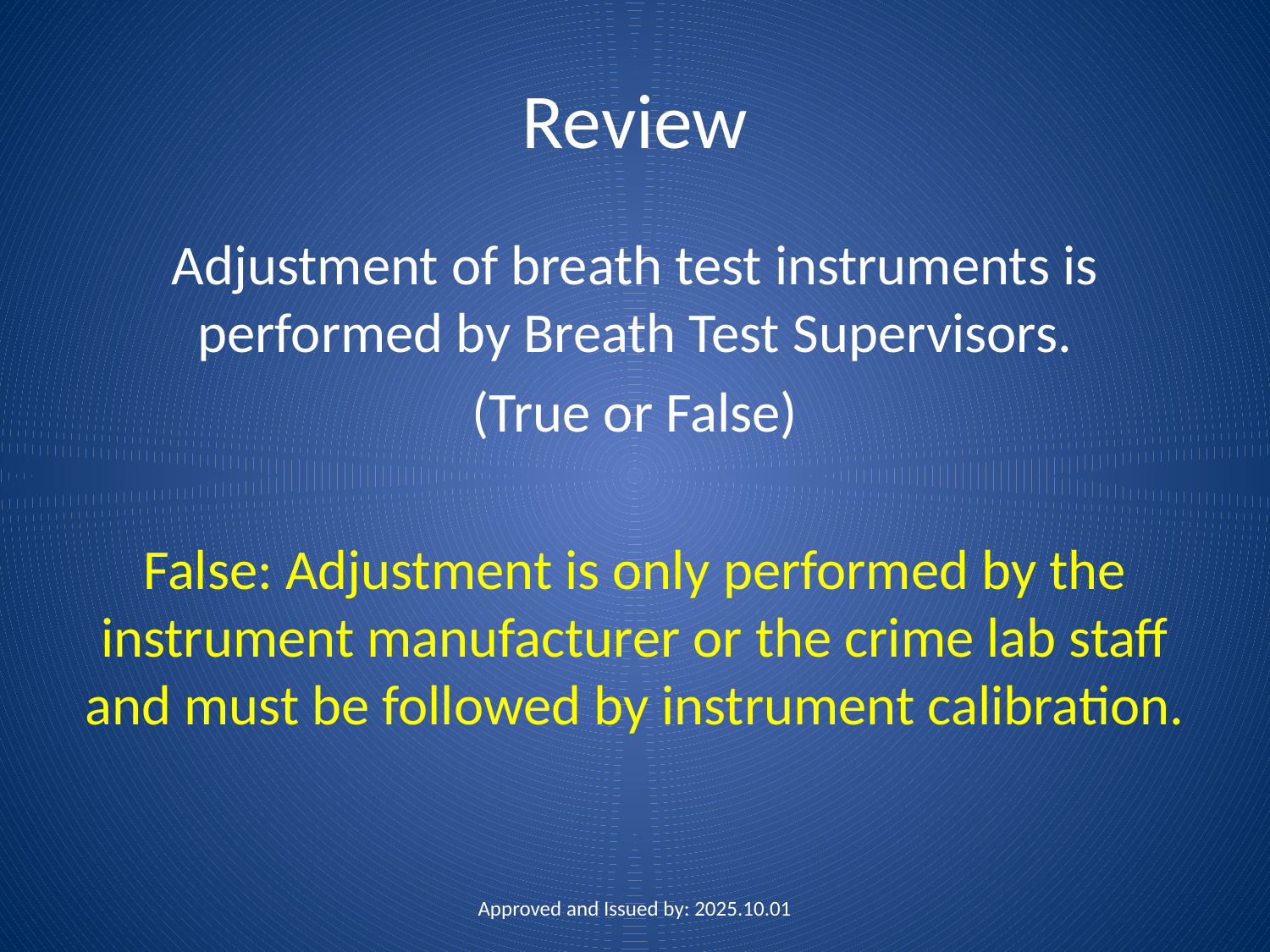

# Review
Adjustment of breath test instruments is performed by Breath Test Supervisors.
(True or False)

False: Adjustment is only performed by the instrument manufacturer or the crime lab staff and must be followed by instrument calibration.
Approved and Issued by: 2025.10.01